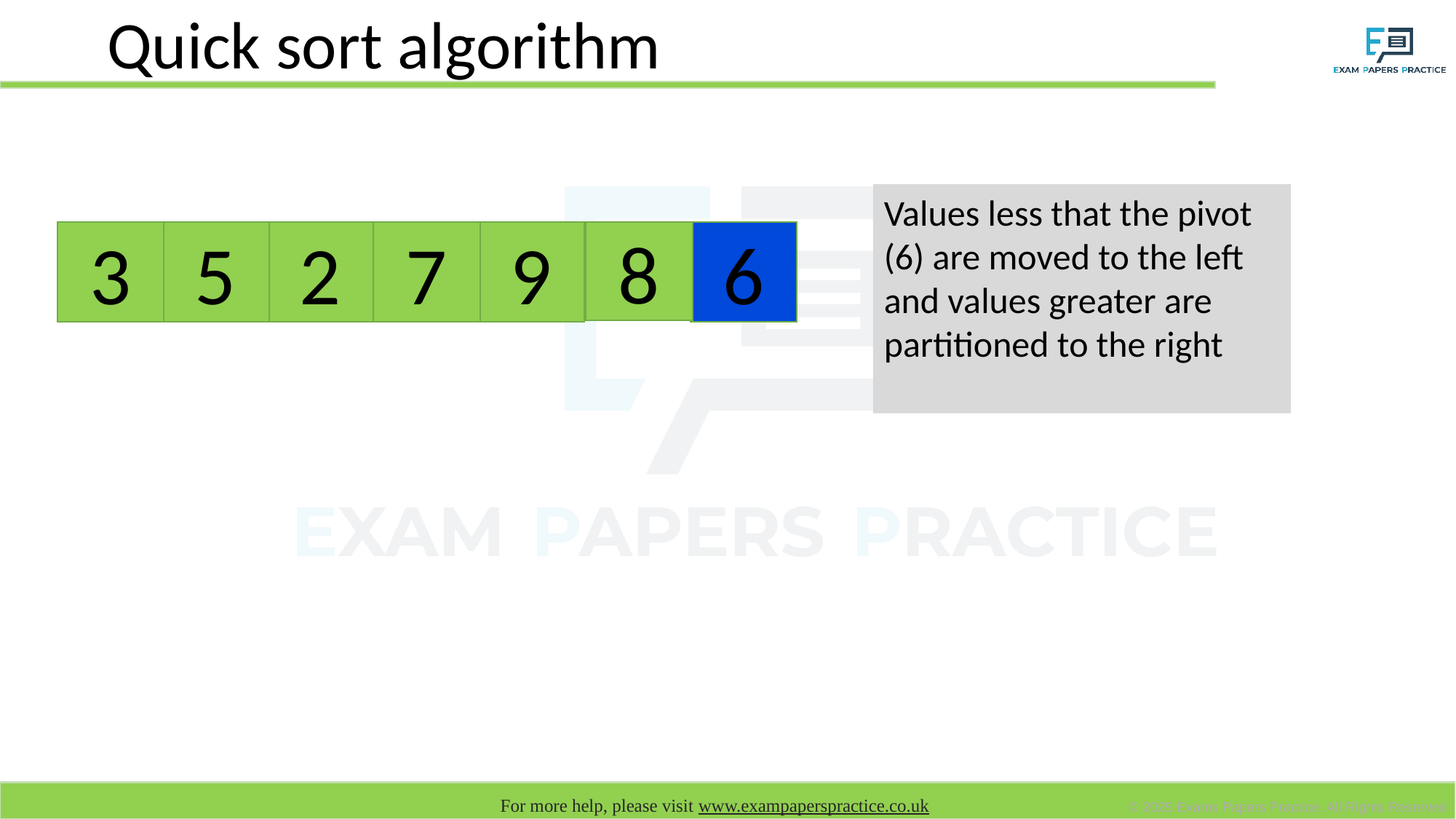

# Quick sort algorithm
Values less that the pivot (6) are moved to the left and values greater are partitioned to the right

3
8
6
5
2
7
9